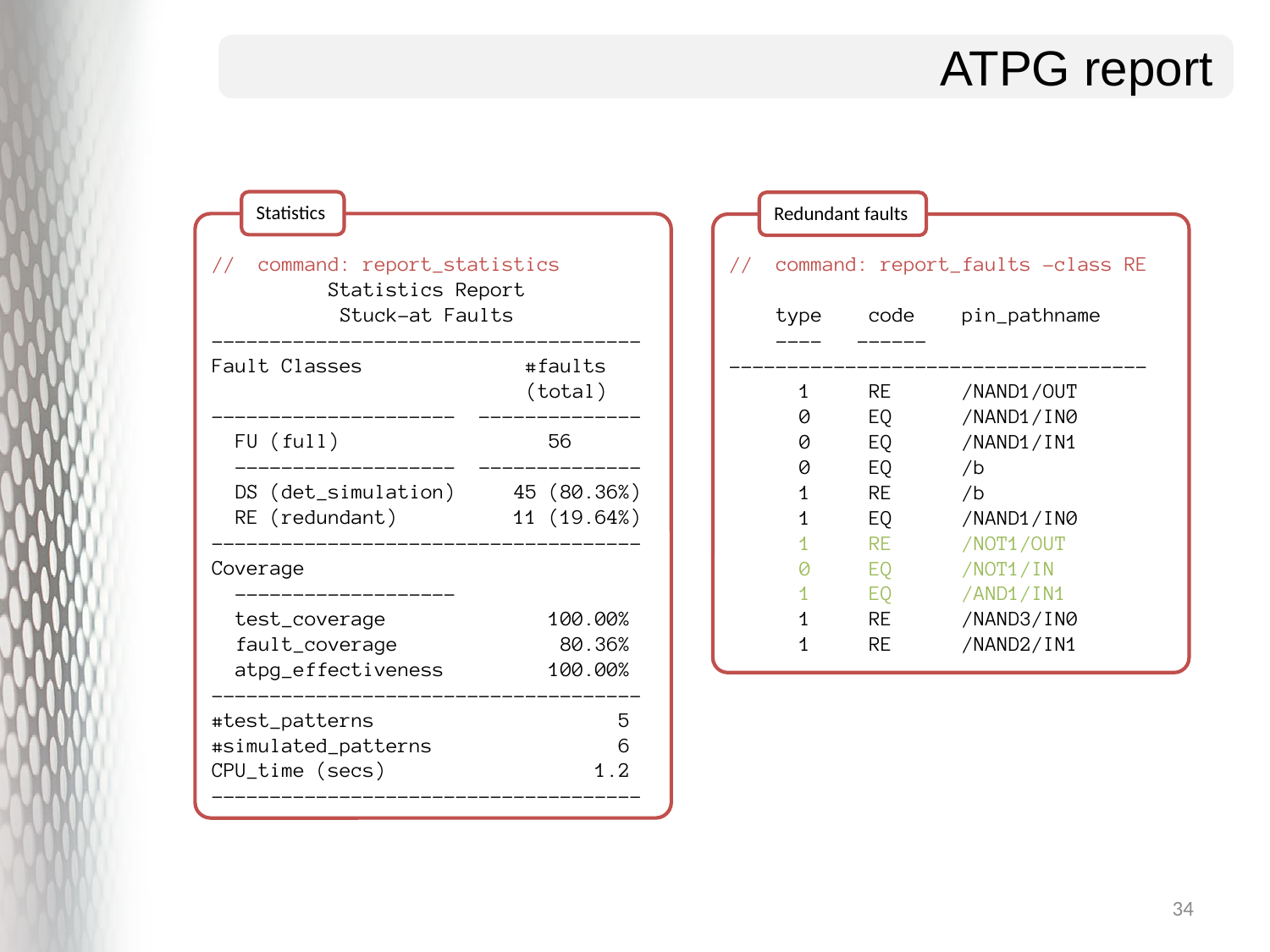

# ATPG report
Statistics

//  command: report_statistics
          Statistics Report
           Stuck-at Faults
-------------------------------------
Fault Classes              #faults
                           (total)
---------------------  --------------
  FU (full)                  56
  -------------------  --------------
  DS (det_simulation)     45 (80.36%)
  RE (redundant)          11 (19.64%)
-------------------------------------
Coverage
  -------------------
  test_coverage              100.00%
  fault_coverage              80.36%
  atpg_effectiveness         100.00%
-------------------------------------
#test_patterns                     5
#simulated_patterns                6
CPU_time (secs)                  1.2
-------------------------------------
Redundant faults

//  command: report_faults -class RE

    type    code    pin_pathname
    ----   ------   ------------------------------------
      1     RE      /NAND1/OUT
      0     EQ      /NAND1/IN0
      0     EQ      /NAND1/IN1
      0     EQ      /b
      1     RE      /b
      1     EQ      /NAND1/IN0
      1     RE      /NOT1/OUT
      0     EQ      /NOT1/IN
      1     EQ      /AND1/IN1
      1     RE      /NAND3/IN0
      1     RE      /NAND2/IN1
34